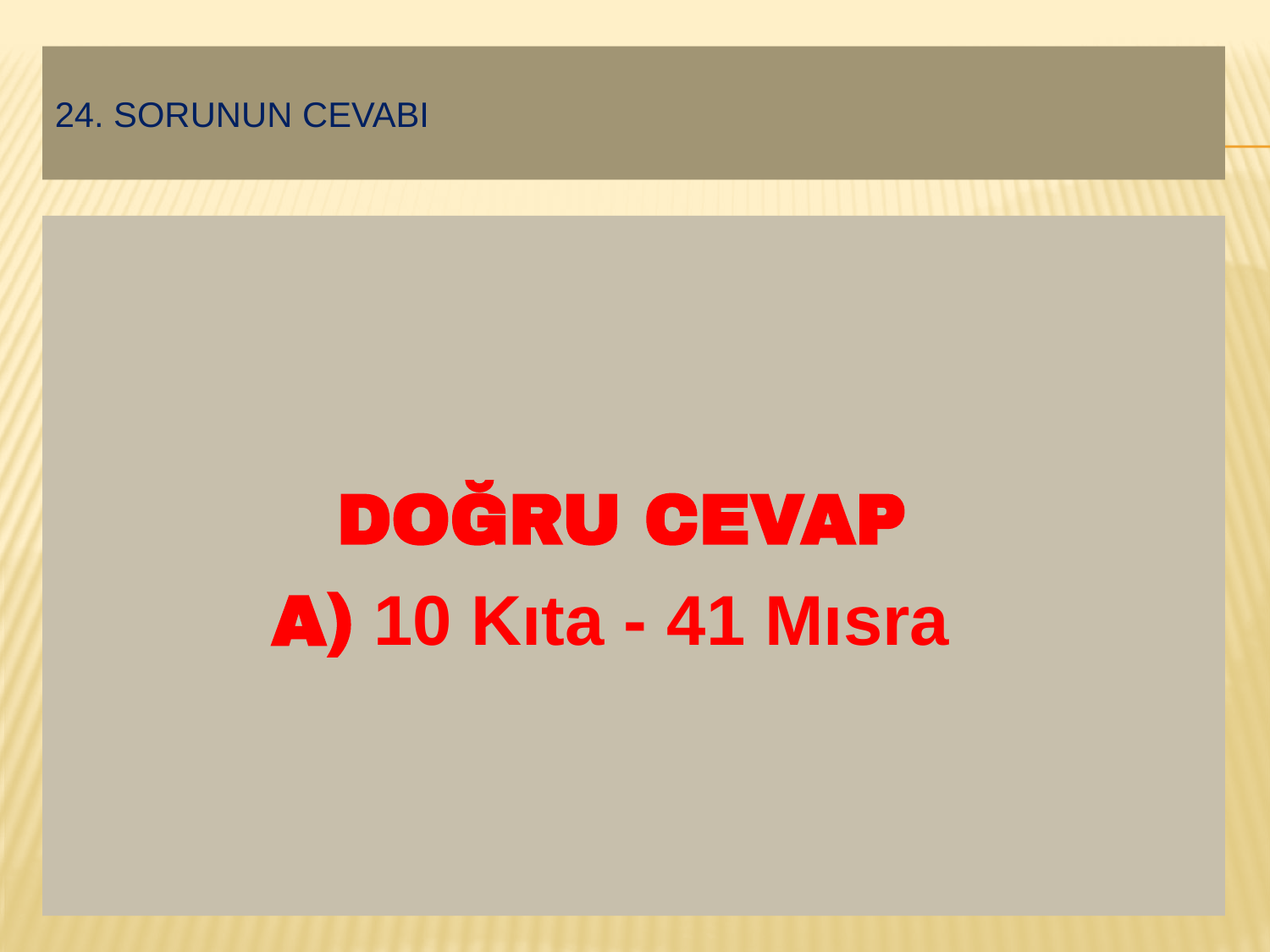

# 24. soruNUN CEVABI

            DOĞRU CEVAP
           A) 10 Kıta - 41 Mısra